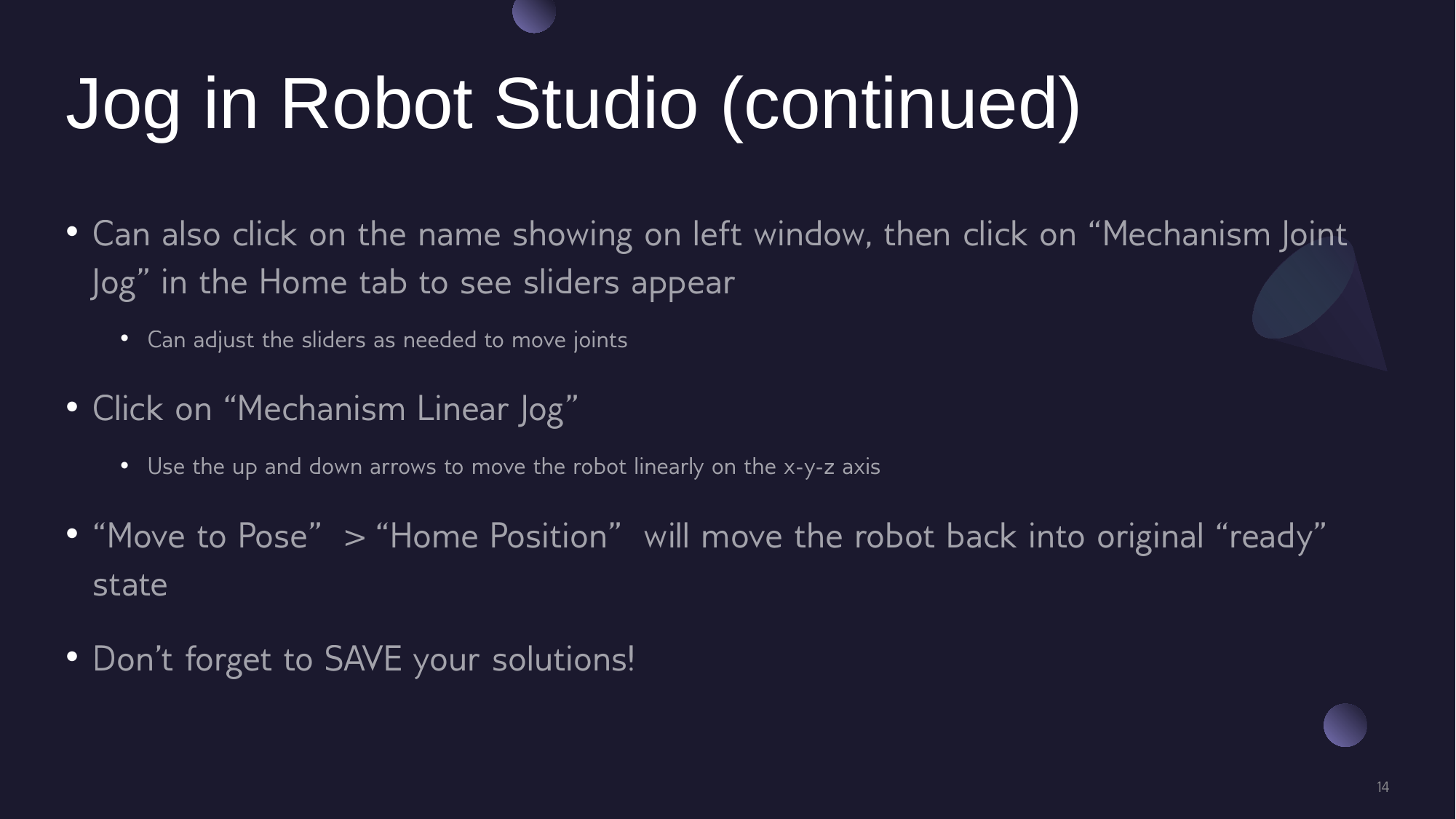

# Jog in Robot Studio (continued)
Can also click on the name showing on left window, then click on “Mechanism Joint Jog” in the Home tab to see sliders appear
Can adjust the sliders as needed to move joints
Click on “Mechanism Linear Jog”
Use the up and down arrows to move the robot linearly on the x-y-z axis
“Move to Pose”  > “Home Position”  will move the robot back into original “ready” state
Don’t forget to SAVE your solutions!

14